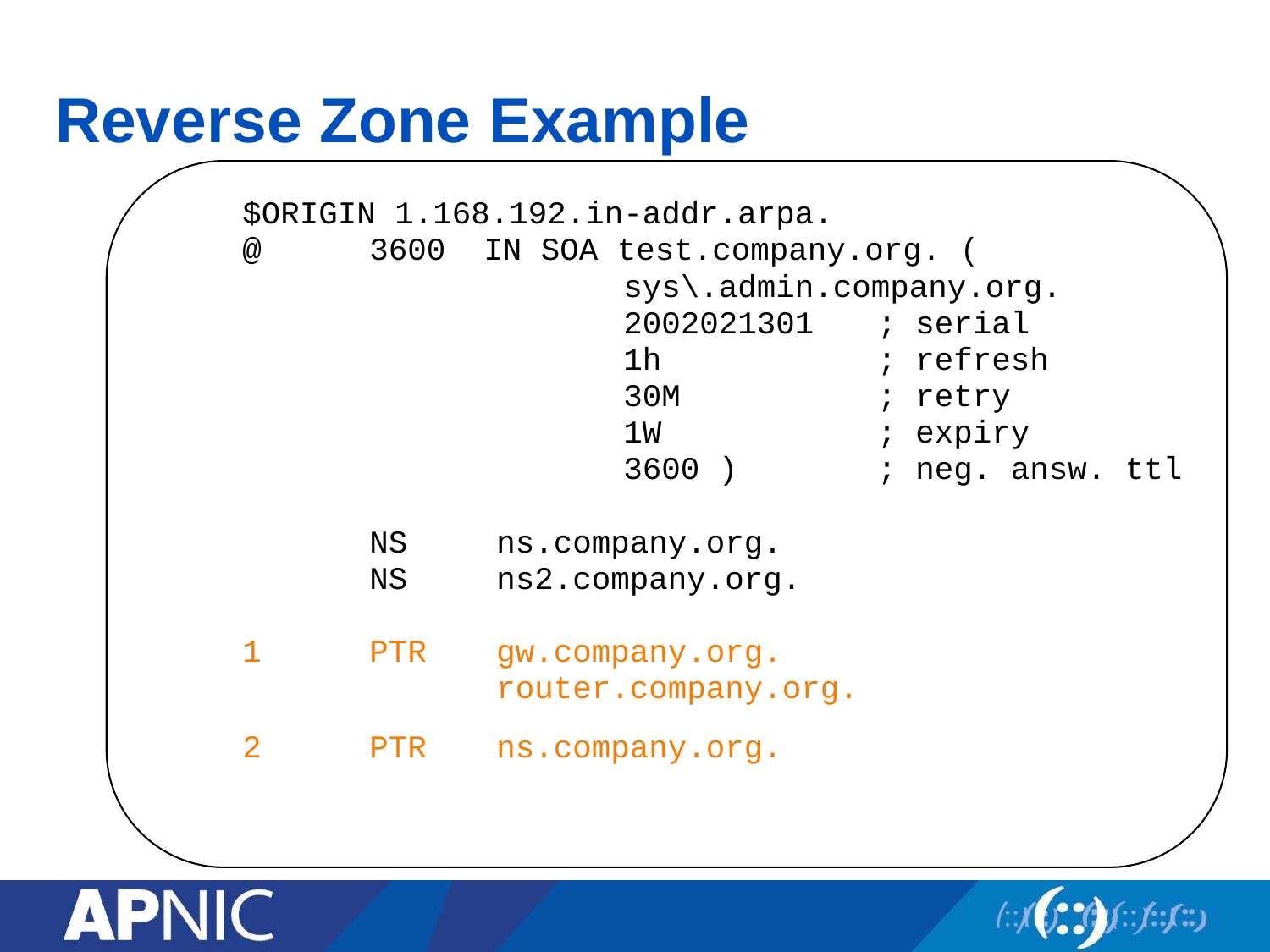

# Reverse Zone Example

	$ORIGIN 1.168.192.in-addr.arpa.
	@	3600  IN SOA test.company.org. (
				sys\.admin.company.org.
				2002021301	; serial
				1h		; refresh
				30M		; retry
				1W		; expiry
				3600 )		; neg. answ. ttl

		NS	ns.company.org.
		NS	ns2.company.org.

	1	PTR	gw.company.org.
			router.company.org.
	2	PTR	ns.company.org.

Note trailing dots